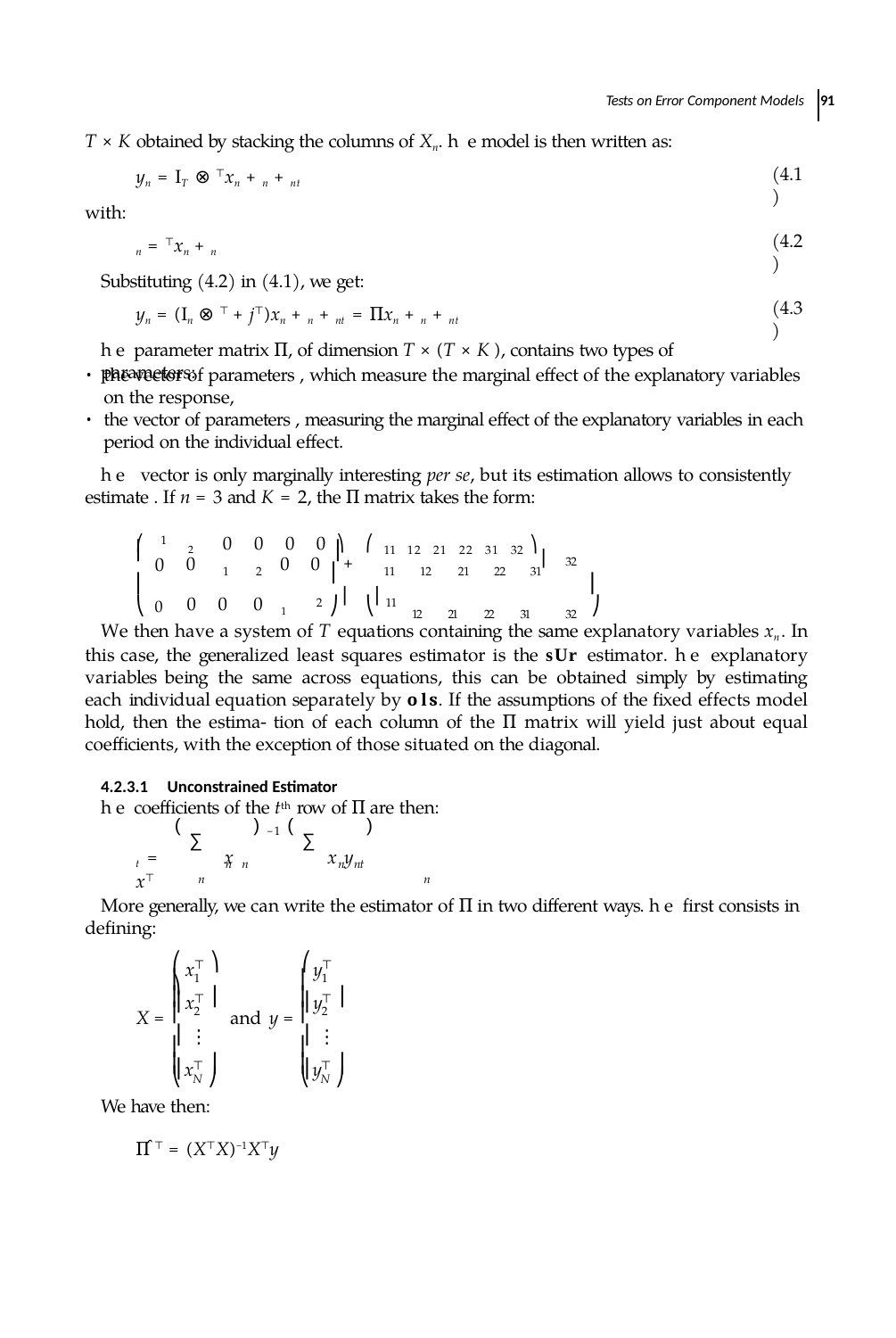

Tests on Error Component Models  91

T × K obtained by stacking the columns of Xn. he model is then written as:
yn = IT ⊗ ⊤xn + n + nt
with:
n = ⊤xn + n
Substituting (4.2) in (4.1), we get:
yn = (In ⊗ ⊤ + j⊤)xn + n + nt = Πxn + n + nt
he parameter matrix Π, of dimension T × (T × K ), contains two types of parameters:
(4.1)
(4.2)
(4.3)
the vector of parameters , which measure the marginal effect of the explanatory variables on the response,
the vector of parameters , measuring the marginal effect of the explanatory variables in each period on the individual effect.
he  vector is only marginally interesting per se, but its estimation allows to consistently estimate . If n = 3 and K = 2, the Π matrix takes the form:
⎛ 	2	0	0	0	0 ⎞	⎛
11 12 21 22 31 32 ⎞⎟
1
⎜
⎟	⎜
0
⎝ 0	 ⎠⎟	⎝⎜ 	⎠
| 0 | 0 | 0 | + |  |  |  |  |  | 32 |
| --- | --- | --- | --- | --- | --- | --- | --- | --- | --- |
| 0 0 | 0 1 |  |  |  | 12 | 21 | 22 | 31 | 32 |
1	2
11
12	21	22	31
⎜
⎟
2	11
We then have a system of T equations containing the same explanatory variables xn. In this case, the generalized least squares estimator is the sur estimator. he explanatory variables being the same across equations, this can be obtained simply by estimating each individual equation separately by ols. If the assumptions of the ﬁxed effects model hold, then the estima- tion of each column of the Π matrix will yield just about equal coeﬃcients, with the exception of those situated on the diagonal.

4.2.3.1  Unconstrained Estimator
he coeﬃcients of the tth row of Π are then:
(	)	(	)
−1
∑	∑
t =	x x⊤
x y
n n	n nt
n	n
More generally, we can write the estimator of Π in two different ways. he ﬁrst consists in deﬁning:
⎛	⎞	⎛	⎞
⊤
⊤
x
y
⎜	⎟
⎜	⎟
1
1
⎜ ⊤ ⎟
⎜ ⊤ ⎟
y
x
⎜	⎟
⎜	⎟
2
2
X =
and y =
⋮
⋮
⎜	⎟
⎜	⎟
⎜ ⊤ ⎟
⎜ ⊤ ⎟
y
x
⎝ N ⎠
⎝ N ⎠
We have then:
Π̂ ⊤ = (X⊤X)−1X⊤y